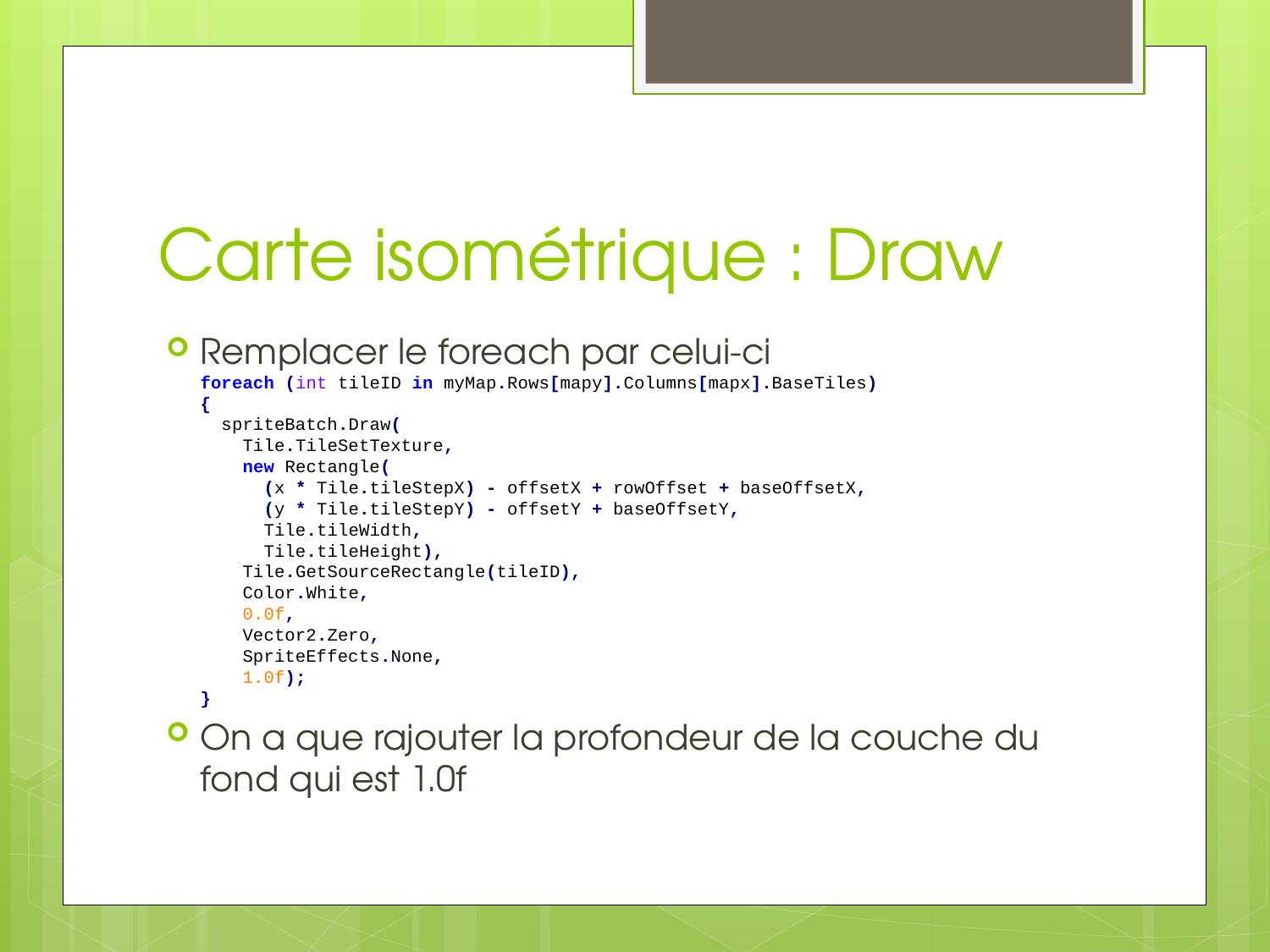

# Carte isométrique : Draw
Remplacer le foreach par celui-ci
foreach (int tileID in myMap.Rows[mapy].Columns[mapx].BaseTiles)
{
  spriteBatch.Draw(
    Tile.TileSetTexture,
    new Rectangle(
      (x * Tile.tileStepX) - offsetX + rowOffset + baseOffsetX,
      (y * Tile.tileStepY) - offsetY + baseOffsetY,
      Tile.tileWidth,
      Tile.tileHeight),
    Tile.GetSourceRectangle(tileID),
    Color.White,
    0.0f,
    Vector2.Zero,
    SpriteEffects.None,
    1.0f);
}
On a que rajouter la profondeur de la couche du fond qui est 1.0f